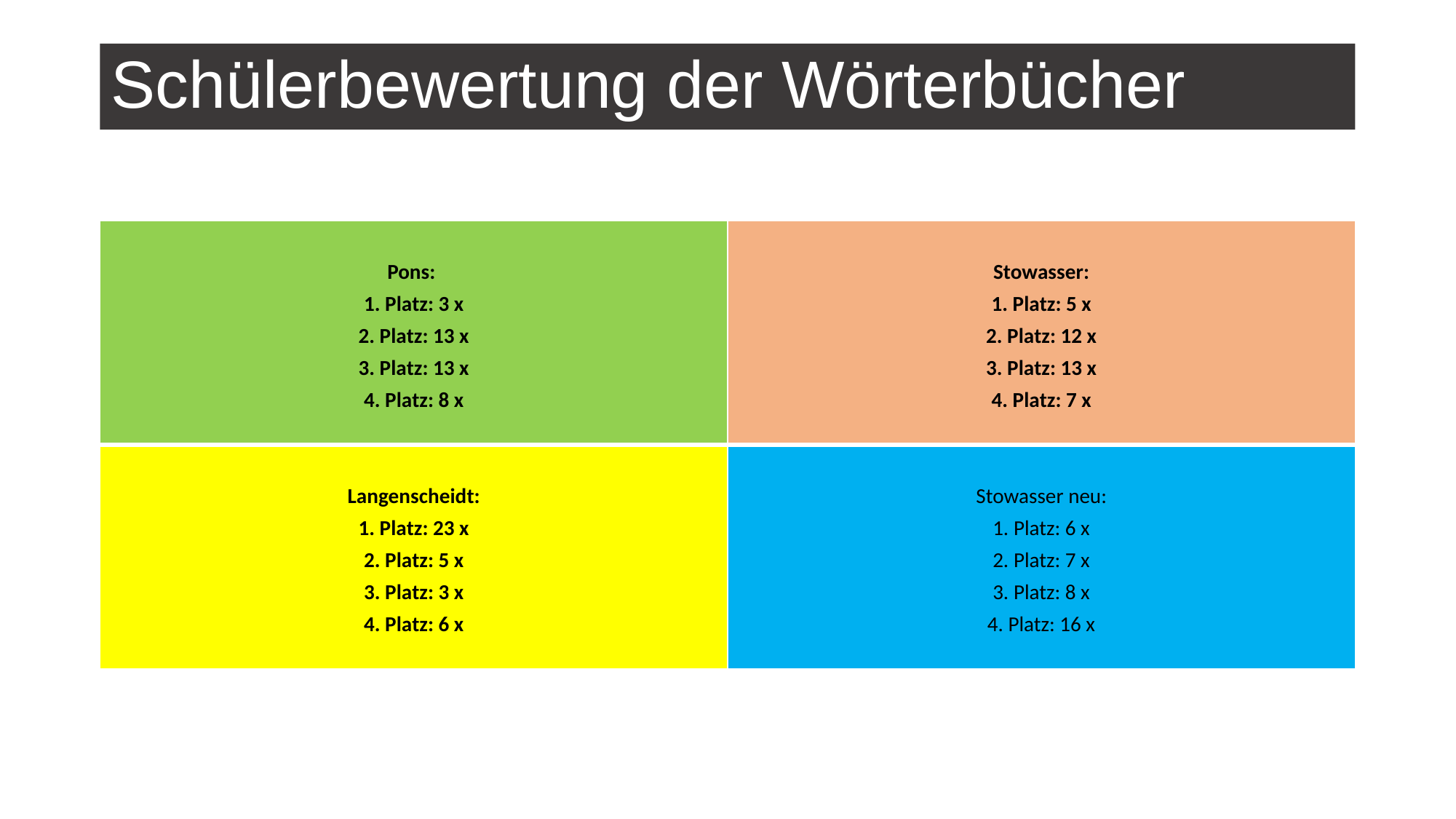

# Schülerbewertung der Wörterbücher
| Pons: 1. Platz: 3 x 2. Platz: 13 x 3. Platz: 13 x 4. Platz: 8 x | Stowasser: 1. Platz: 5 x 2. Platz: 12 x 3. Platz: 13 x 4. Platz: 7 x |
| --- | --- |
| Langenscheidt: 1. Platz: 23 x 2. Platz: 5 x 3. Platz: 3 x 4. Platz: 6 x | Stowasser neu: 1. Platz: 6 x 2. Platz: 7 x 3. Platz: 8 x 4. Platz: 16 x |